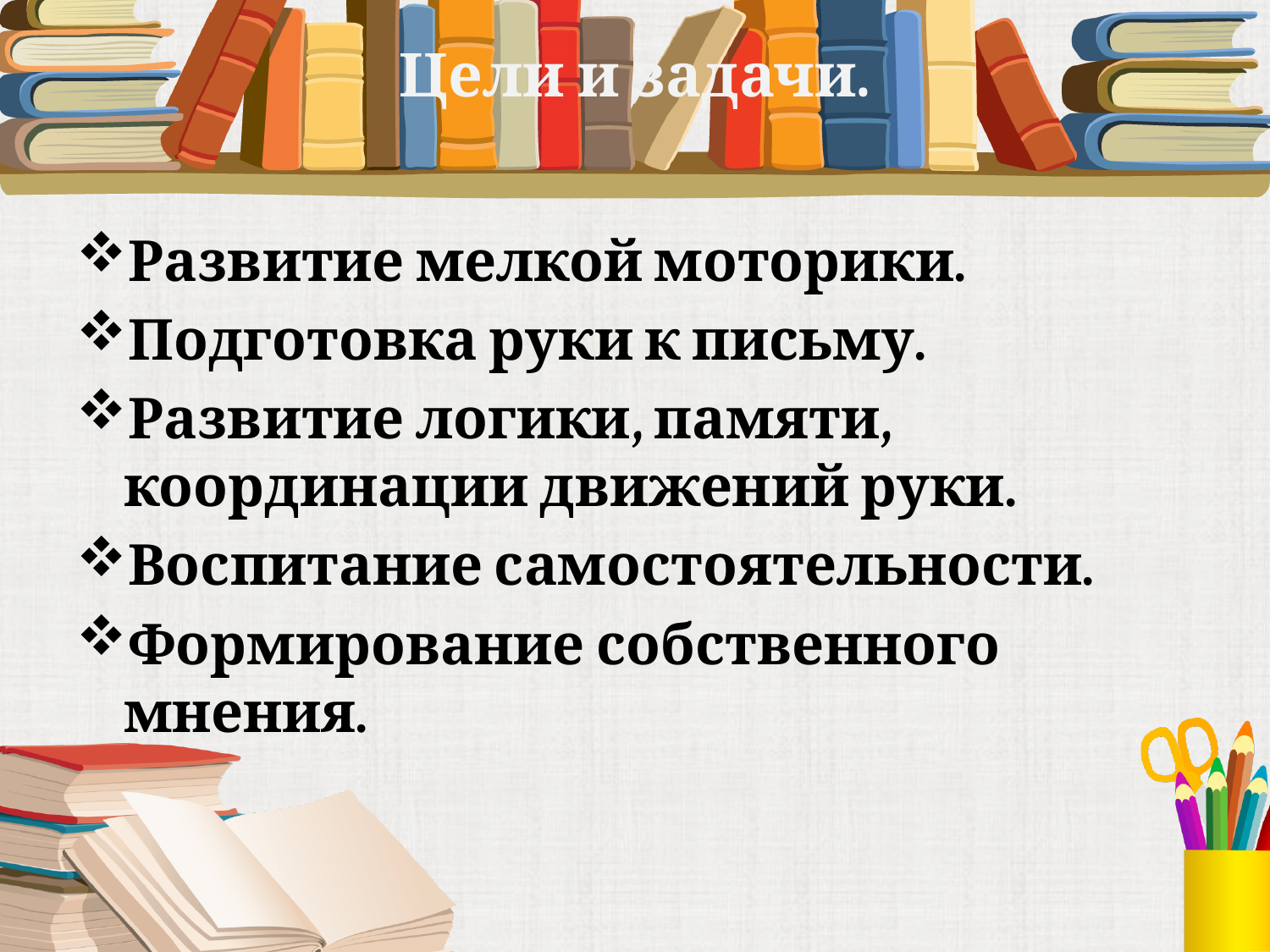

# Цели и задачи.
Развитие мелкой моторики.
Подготовка руки к письму.
Развитие логики, памяти, координации движений руки.
Воспитание самостоятельности.
Формирование собственного мнения.